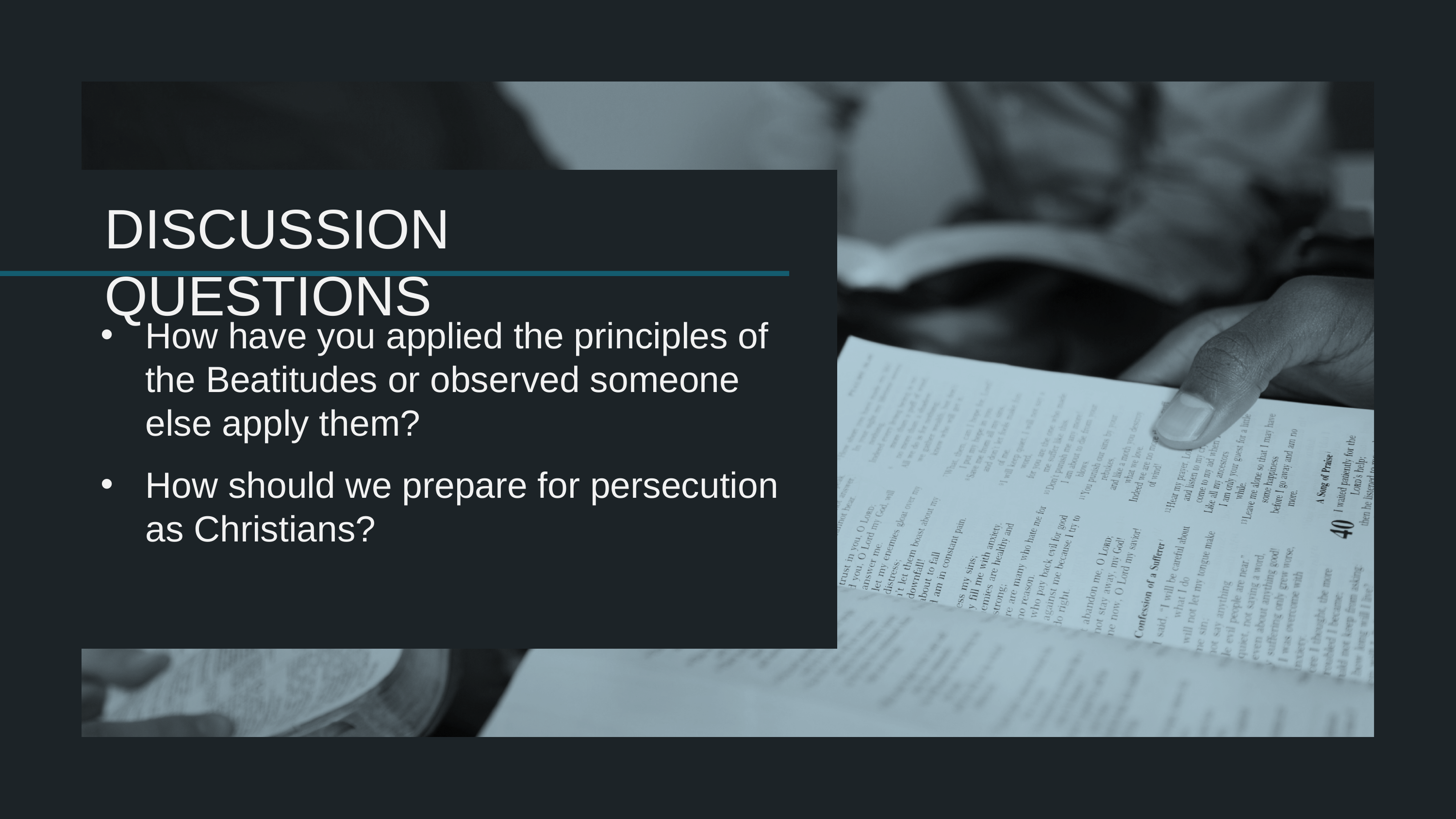

How have you applied the principles of the Beatitudes or observed someone else apply them?
How should we prepare for persecution as Christians?